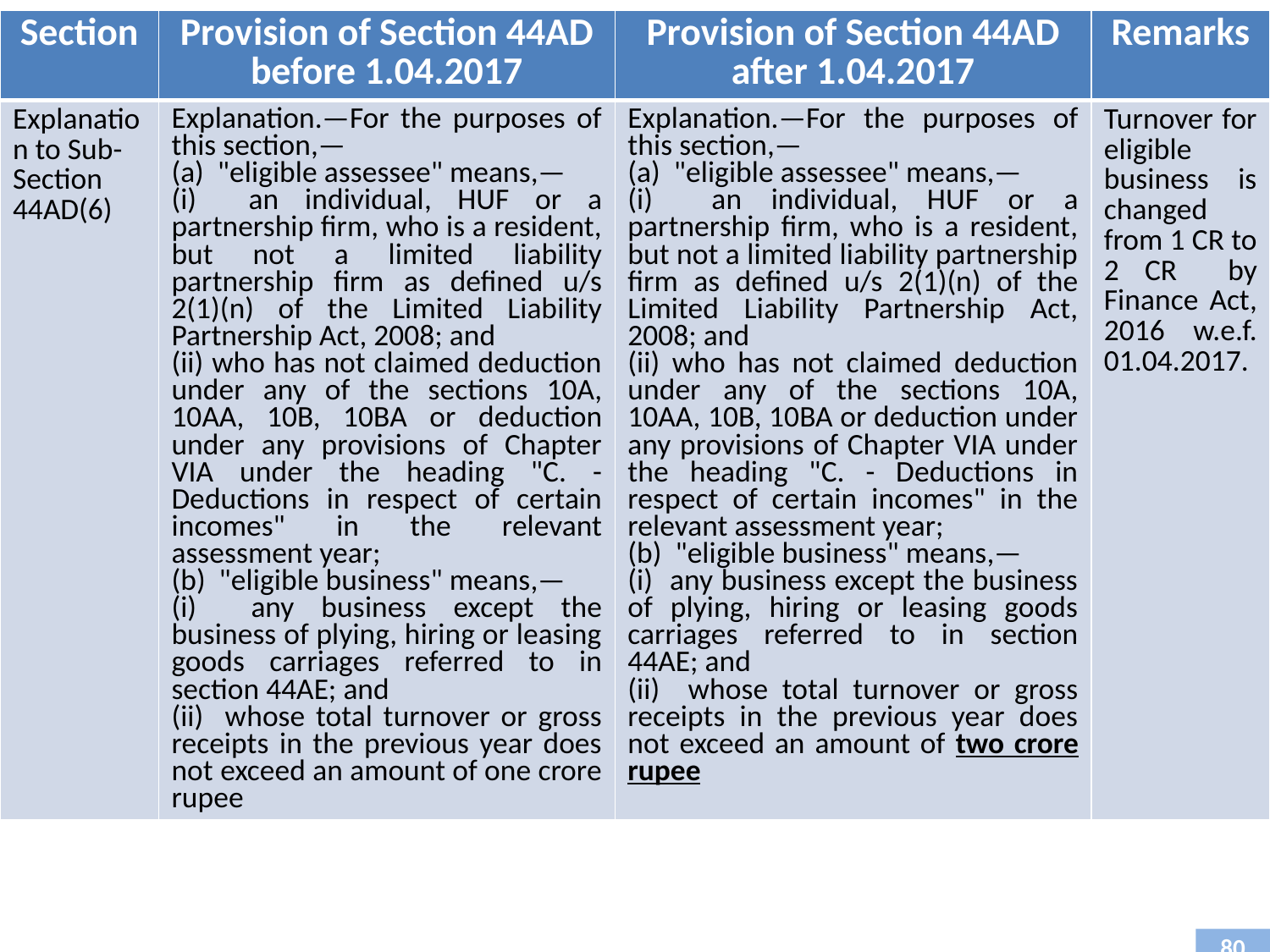

| Section | Provision of Section 44AD before 1.04.2017 | Provision of Section 44AD after 1.04.2017 | Remarks |
| --- | --- | --- | --- |
| Explanation to Sub-Section 44AD(6) | Explanation.—For the purposes of this section,— (a) "eligible assessee" means,— (i) an individual, HUF or a partnership firm, who is a resident, but not a limited liability partnership firm as defined u/s 2(1)(n) of the Limited Liability Partnership Act, 2008; and (ii) who has not claimed deduction under any of the sections 10A, 10AA, 10B, 10BA or deduction under any provisions of Chapter VIA under the heading "C. - Deductions in respect of certain incomes" in the relevant assessment year; (b) "eligible business" means,— (i) any business except the business of plying, hiring or leasing goods carriages referred to in section 44AE; and (ii) whose total turnover or gross receipts in the previous year does not exceed an amount of one crore rupee | Explanation.—For the purposes of this section,— (a) "eligible assessee" means,— (i) an individual, HUF or a partnership firm, who is a resident, but not a limited liability partnership firm as defined u/s 2(1)(n) of the Limited Liability Partnership Act, 2008; and (ii) who has not claimed deduction under any of the sections 10A, 10AA, 10B, 10BA or deduction under any provisions of Chapter VIA under the heading "C. - Deductions in respect of certain incomes" in the relevant assessment year; (b) "eligible business" means,— (i) any business except the business of plying, hiring or leasing goods carriages referred to in section 44AE; and (ii) whose total turnover or gross receipts in the previous year does not exceed an amount of two crore rupee | Turnover for eligible business is changed from 1 CR to 2 CR by Finance Act, 2016 w.e.f. 01.04.2017. |
80